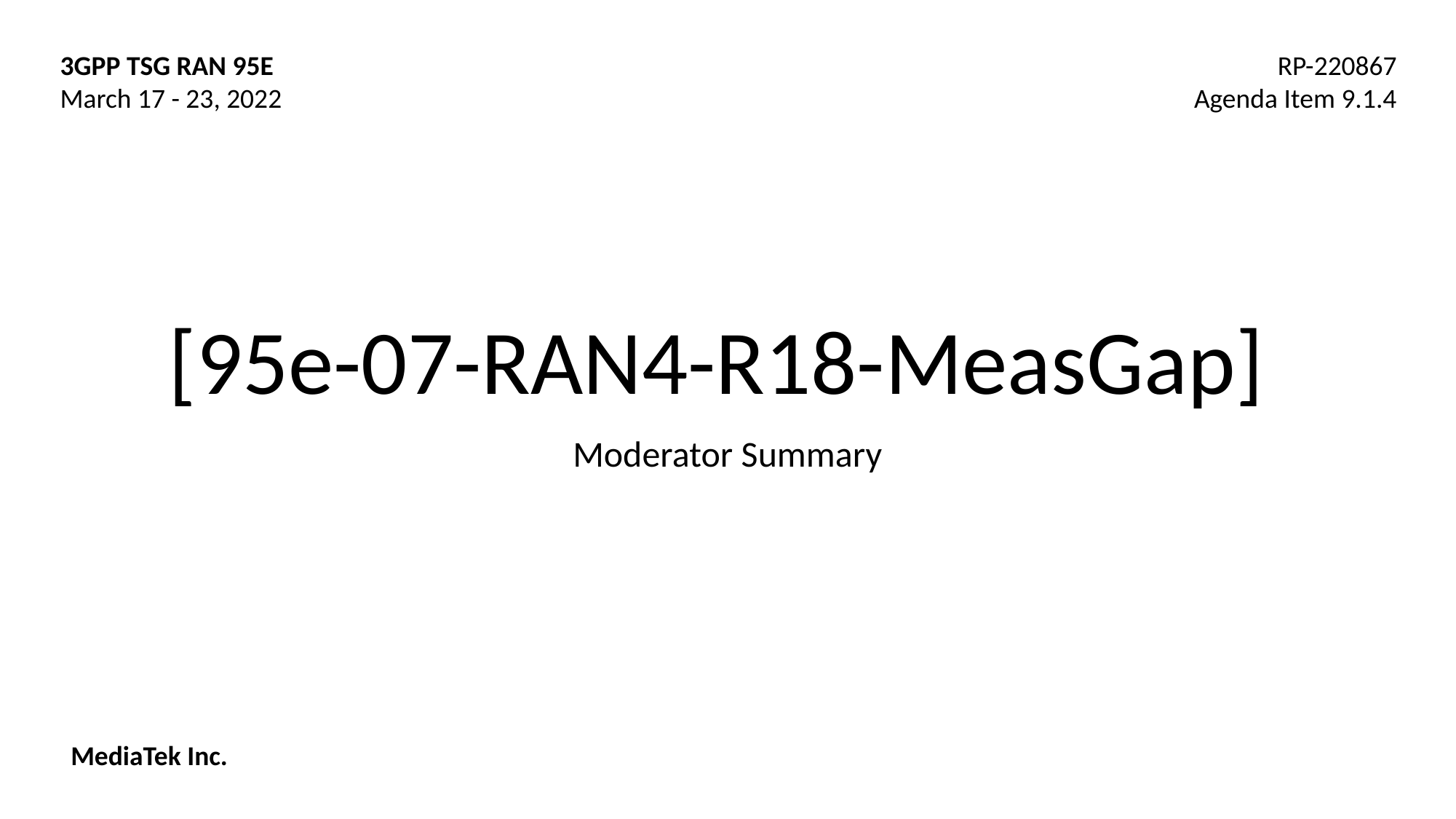

3GPP TSG RAN 95E	RP-220867
March 17 - 23, 2022	Agenda Item 9.1.4
# [95e-07-RAN4-R18-MeasGap]
Moderator Summary
MediaTek Inc.